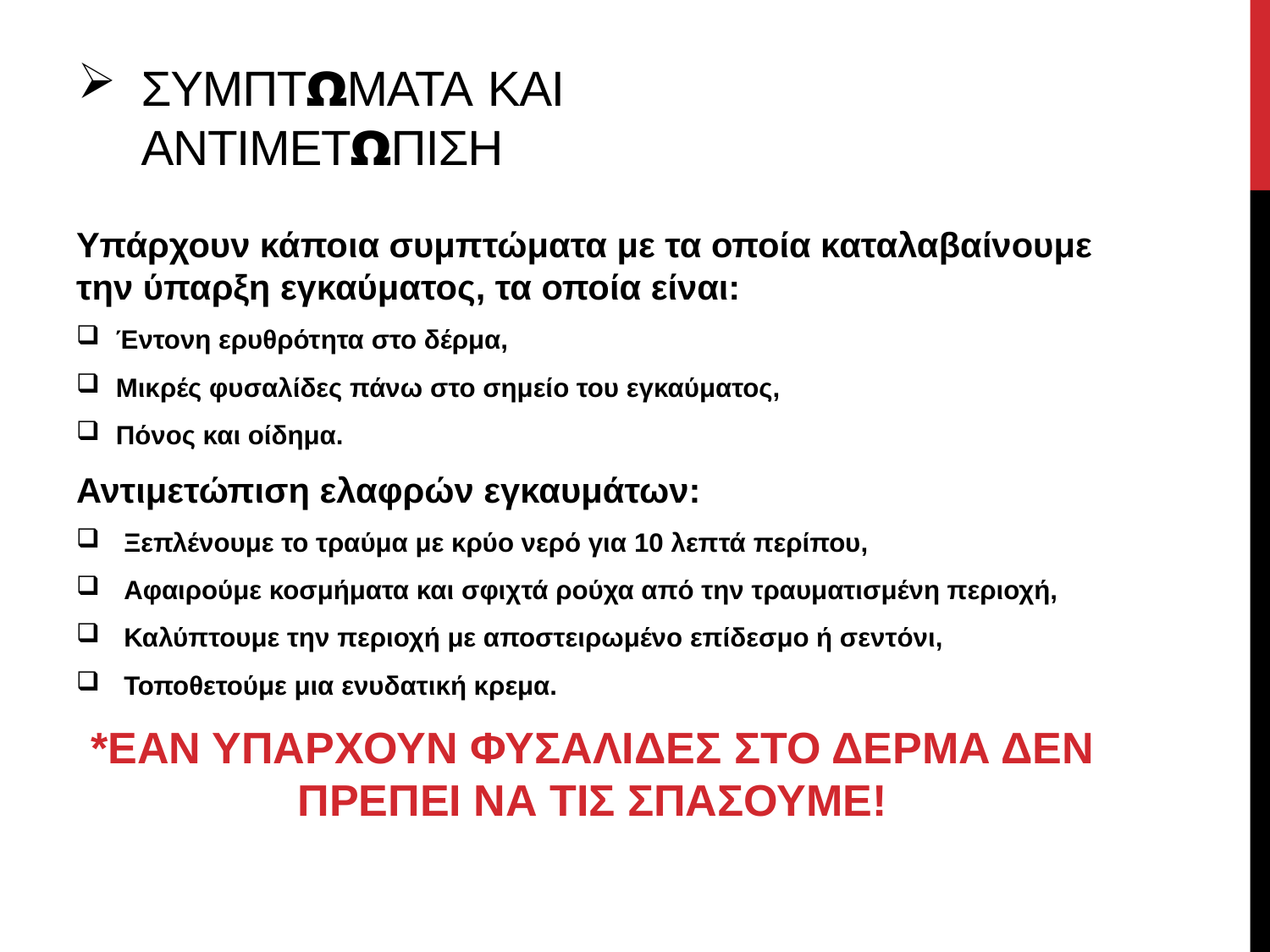

# Συμπτωματα και αντιμετωπιση
Υπάρχουν κάποια συμπτώματα με τα οποία καταλαβαίνουμε την ύπαρξη εγκαύματος, τα οποία είναι:
Έντονη ερυθρότητα στο δέρμα,
Μικρές φυσαλίδες πάνω στο σημείο του εγκαύματος,
Πόνος και οίδημα.
Αντιμετώπιση ελαφρών εγκαυμάτων:
Ξεπλένουμε το τραύμα με κρύο νερό για 10 λεπτά περίπου,
Αφαιρούμε κοσμήματα και σφιχτά ρούχα από την τραυματισμένη περιοχή,
Καλύπτουμε την περιοχή με αποστειρωμένο επίδεσμο ή σεντόνι,
Τοποθετούμε μια ενυδατική κρεμα.
*ΕΑΝ ΥΠΑΡΧΟΥΝ ΦΥΣΑΛΙΔΕΣ ΣΤΟ ΔΕΡΜΑ ΔΕΝ ΠΡΕΠΕΙ ΝΑ ΤΙΣ ΣΠΑΣΟΥΜΕ!